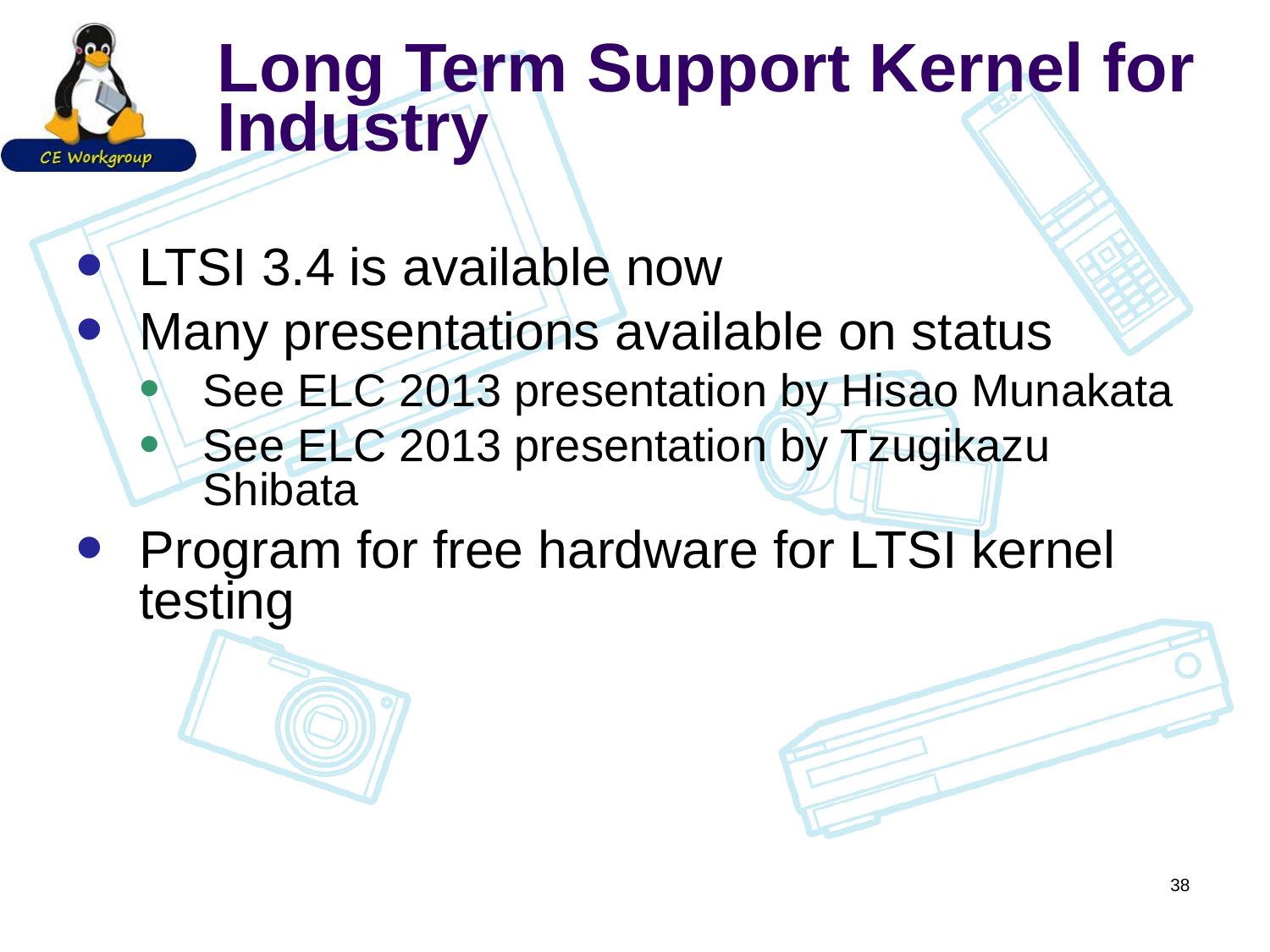

# Long Term Support Kernel for Industry
LTSI 3.4 is available now
Many presentations available on status
See ELC 2013 presentation by Hisao Munakata
See ELC 2013 presentation by Tzugikazu Shibata
Program for free hardware for LTSI kernel testing
38